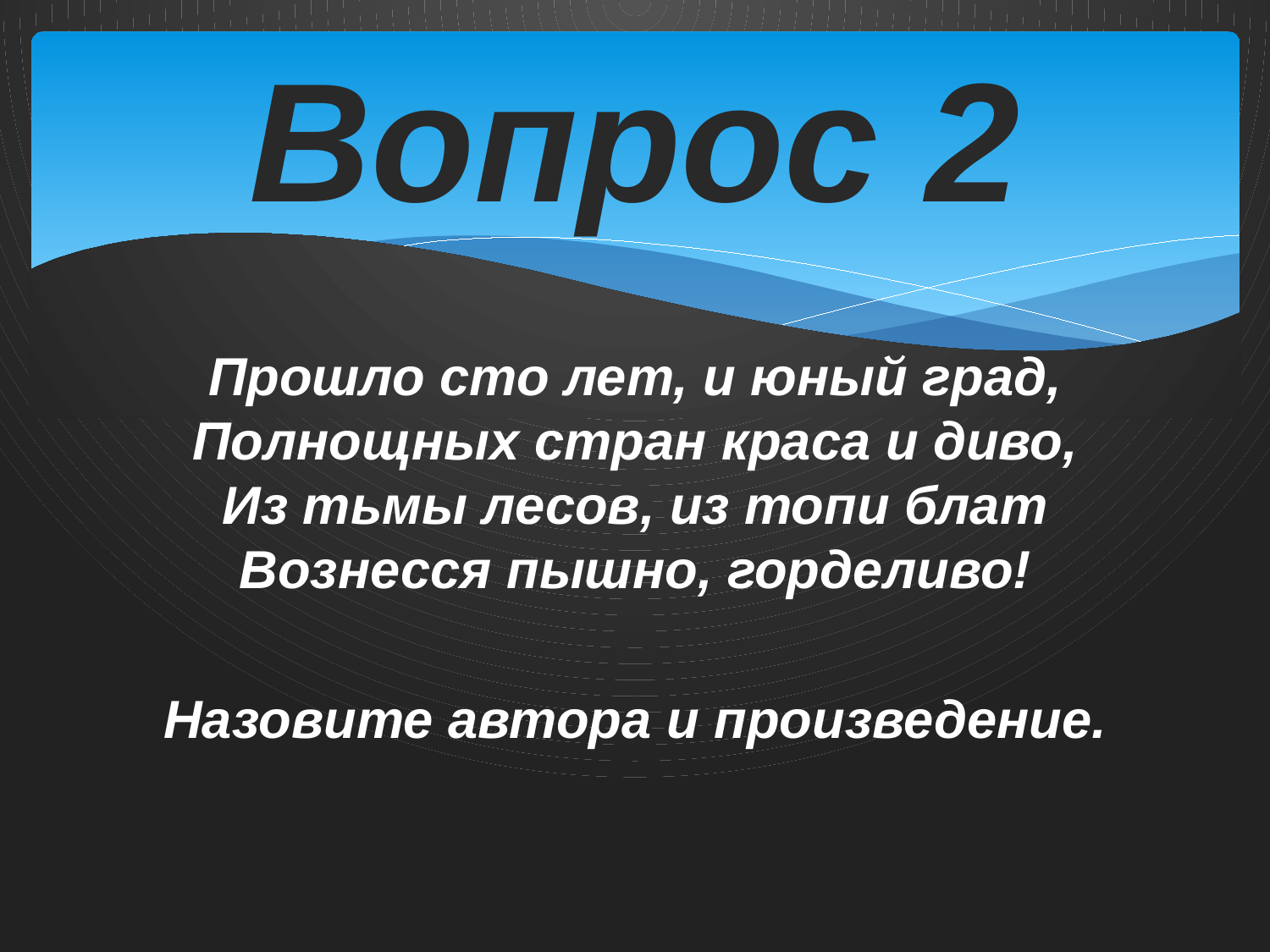

# Вопрос 2
Прошло сто лет, и юный град,
Полнощных стран краса и диво,
Из тьмы лесов, из топи блат
Вознесся пышно, горделиво!

Назовите автора и произведение.